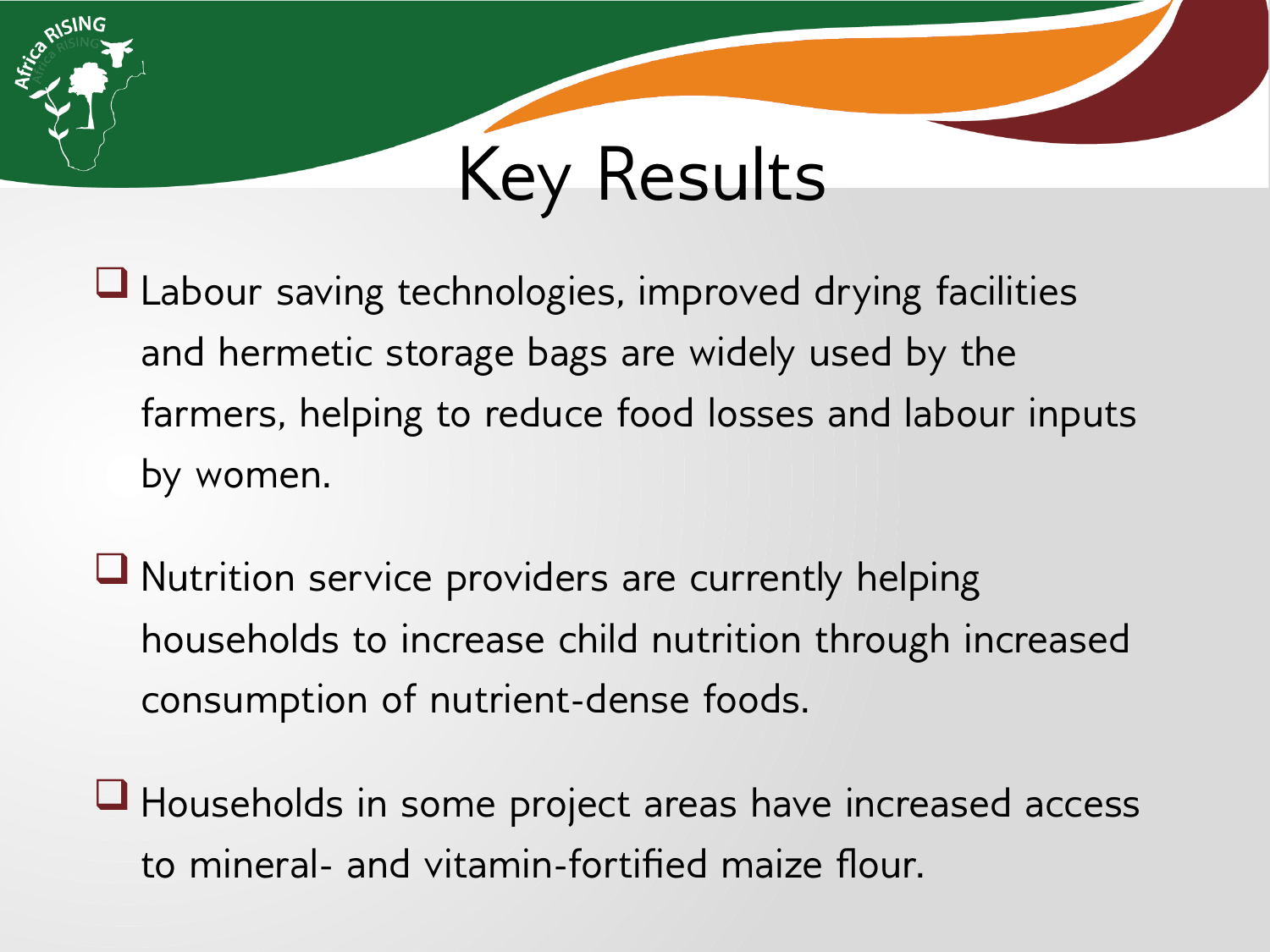

Key Results
Labour saving technologies, improved drying facilities and hermetic storage bags are widely used by the farmers, helping to reduce food losses and labour inputs by women.

Nutrition service providers are currently helping households to increase child nutrition through increased consumption of nutrient-dense foods.

Households in some project areas have increased access to mineral- and vitamin-fortified maize flour.